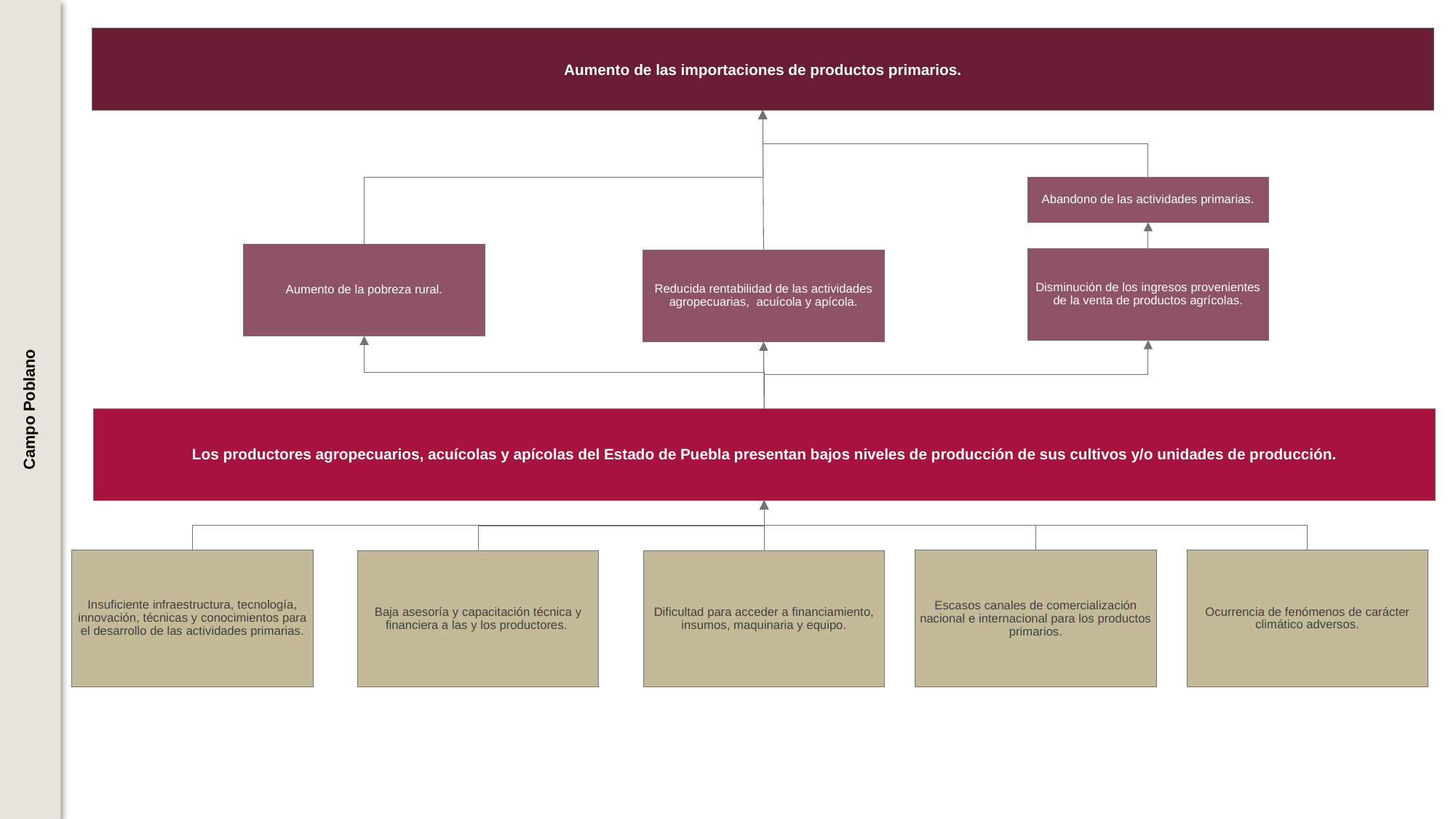

Aumento de las importaciones de productos primarios.
Abandono de las actividades primarias.
Aumento de la pobreza rural.
Disminución de los ingresos provenientes de la venta de productos agrícolas.
Reducida rentabilidad de las actividades agropecuarias,  acuícola y apícola.
Campo Poblano
Los productores agropecuarios, acuícolas y apícolas del Estado de Puebla presentan bajos niveles de producción de sus cultivos y/o unidades de producción.
Insuficiente infraestructura, tecnología, innovación, técnicas y conocimientos para el desarrollo de las actividades primarias.
Escasos canales de comercialización nacional e internacional para los productos primarios.
Ocurrencia de fenómenos de carácter climático adversos.
Baja asesoría y capacitación técnica y financiera a las y los productores.
Dificultad para acceder a financiamiento, insumos, maquinaria y equipo.